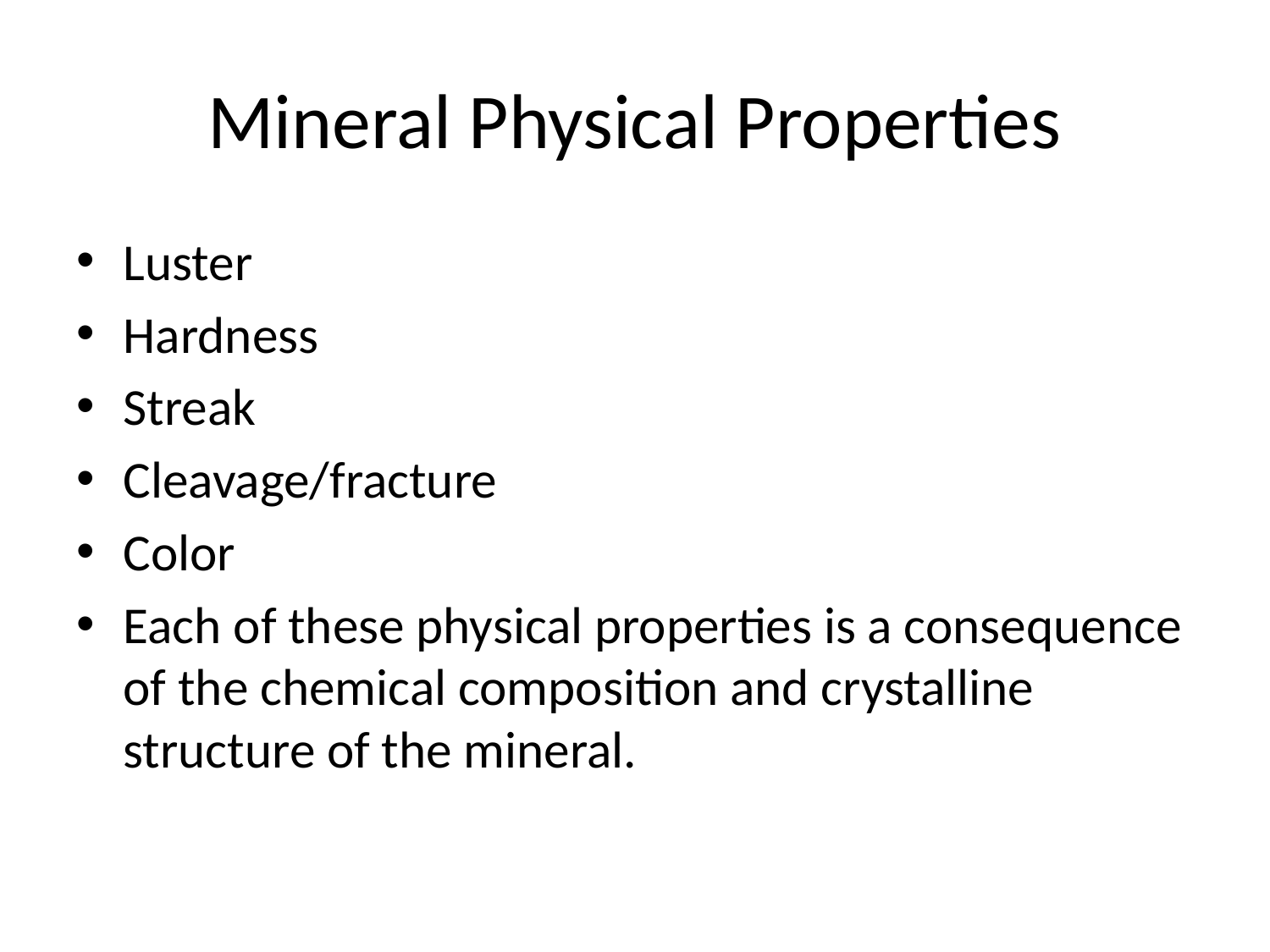

# Mineral Physical Properties
Luster
Hardness
Streak
Cleavage/fracture
Color
Each of these physical properties is a consequence of the chemical composition and crystalline structure of the mineral.